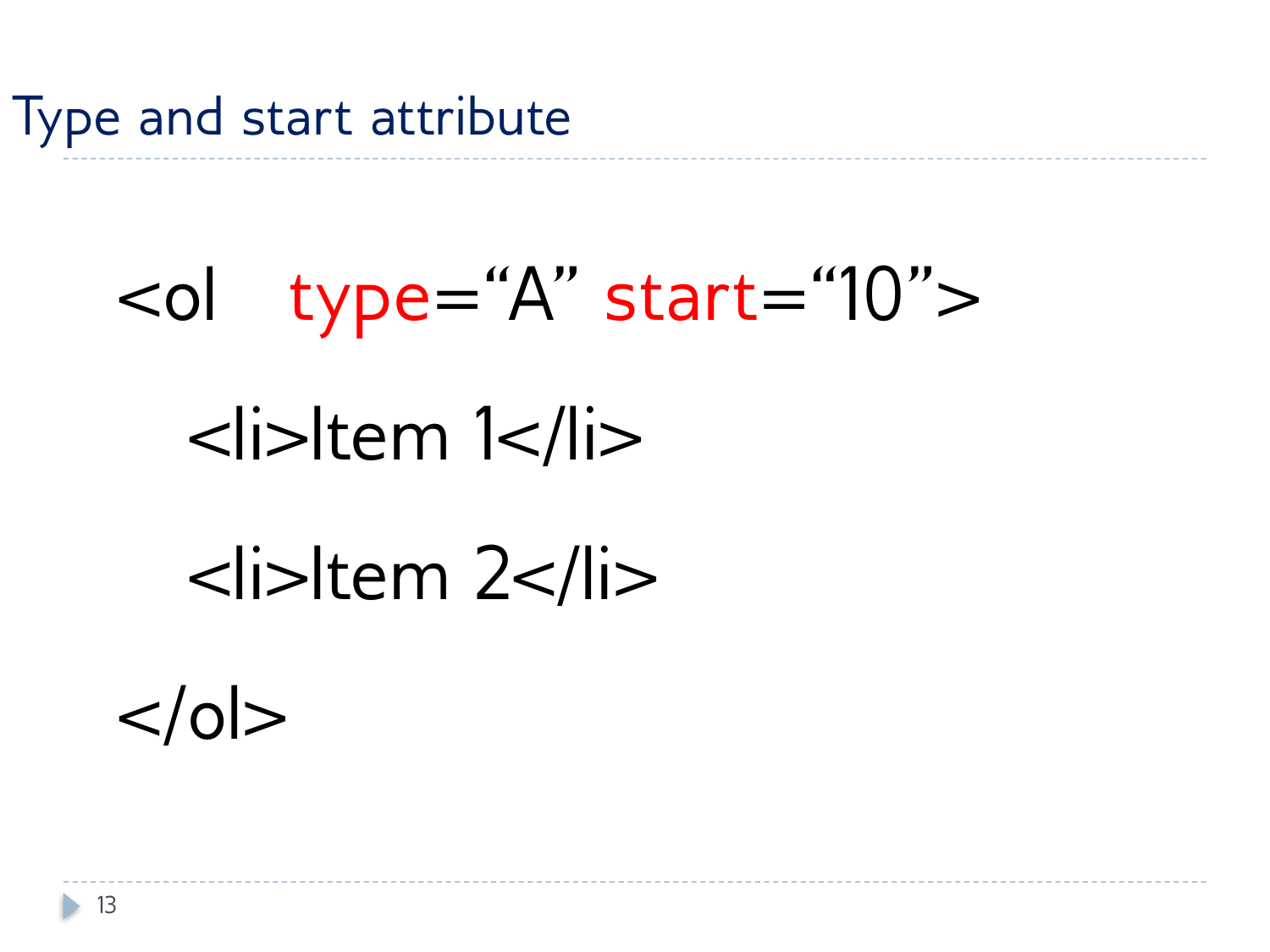

# Type and start attribute

<ol   type=“A” start=“10”>
   <li>Item 1</li>
   <li>Item 2</li>
</ol>
13